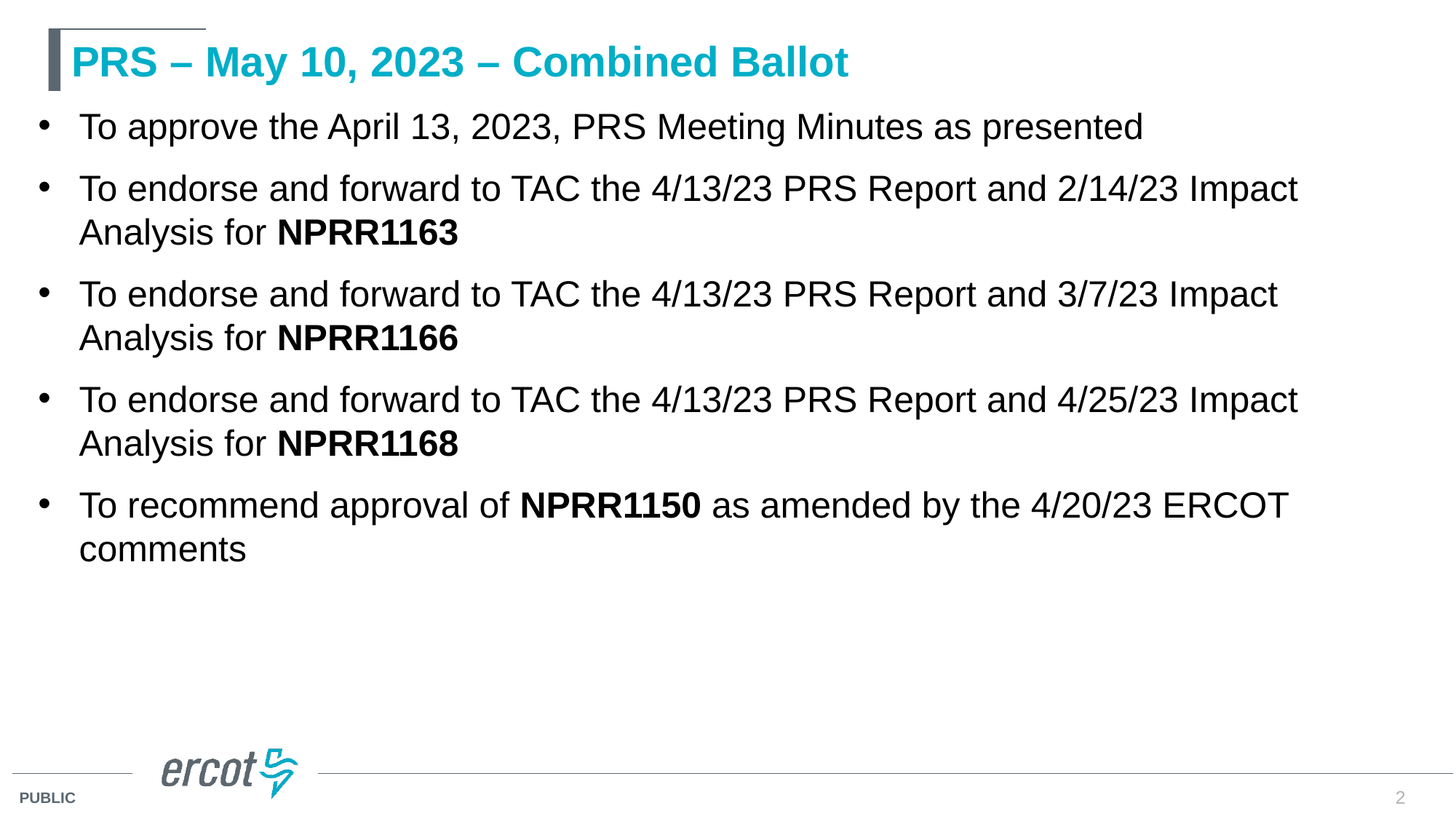

# PRS – May 10, 2023 – Combined Ballot
To approve the April 13, 2023, PRS Meeting Minutes as presented
To endorse and forward to TAC the 4/13/23 PRS Report and 2/14/23 Impact Analysis for NPRR1163
To endorse and forward to TAC the 4/13/23 PRS Report and 3/7/23 Impact Analysis for NPRR1166
To endorse and forward to TAC the 4/13/23 PRS Report and 4/25/23 Impact Analysis for NPRR1168
To recommend approval of NPRR1150 as amended by the 4/20/23 ERCOT comments
2